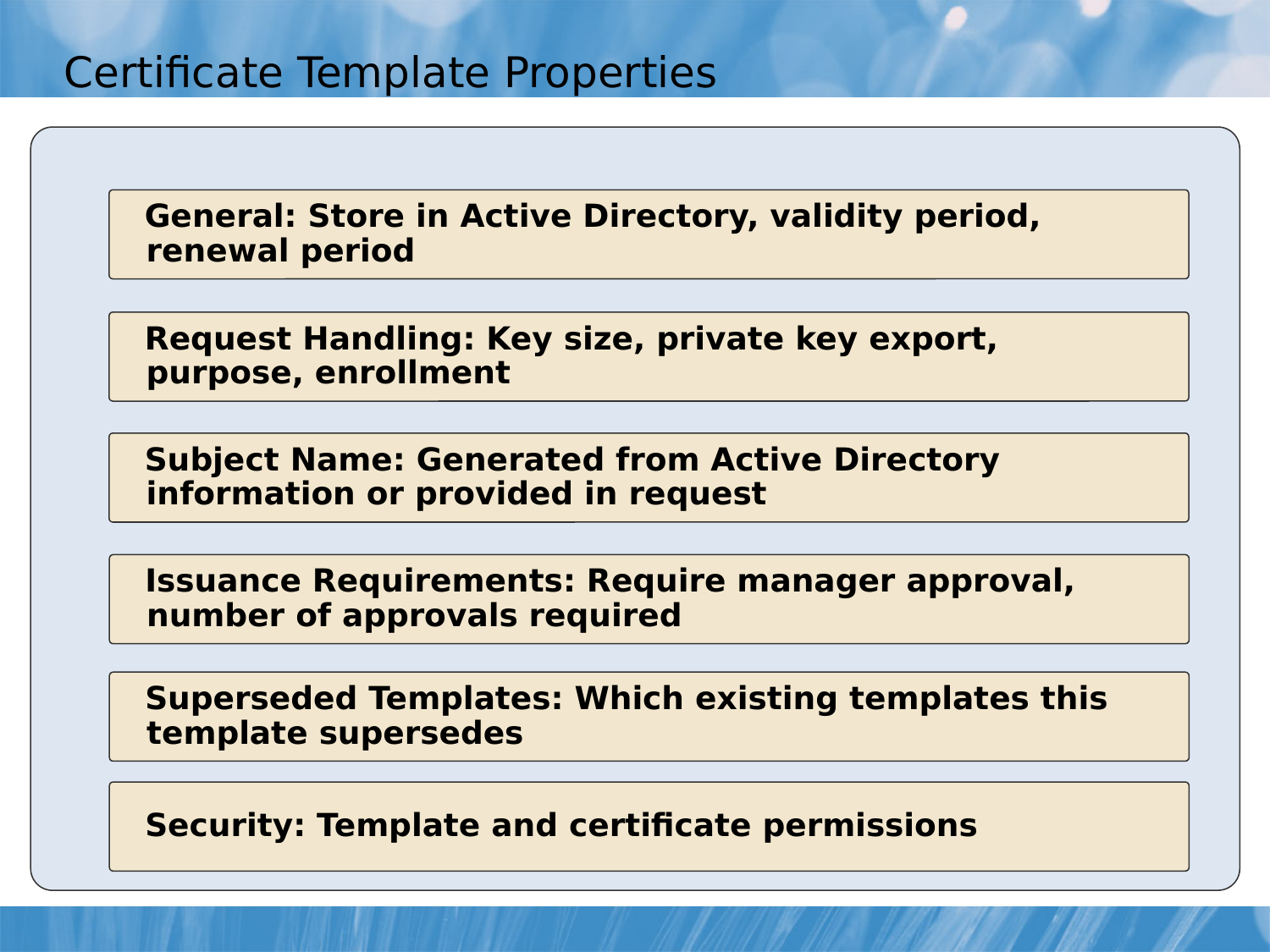

# Certificate Template Properties

  General: Store in Active Directory, validity period, renewal period
  Request Handling: Key size, private key export, 	purpose, enrollment
  Subject Name: Generated from Active Directory information or provided in request
  Issuance Requirements: Require manager approval, number of approvals required
  Superseded Templates: Which existing templates this template supersedes
  Security: Template and certificate permissions